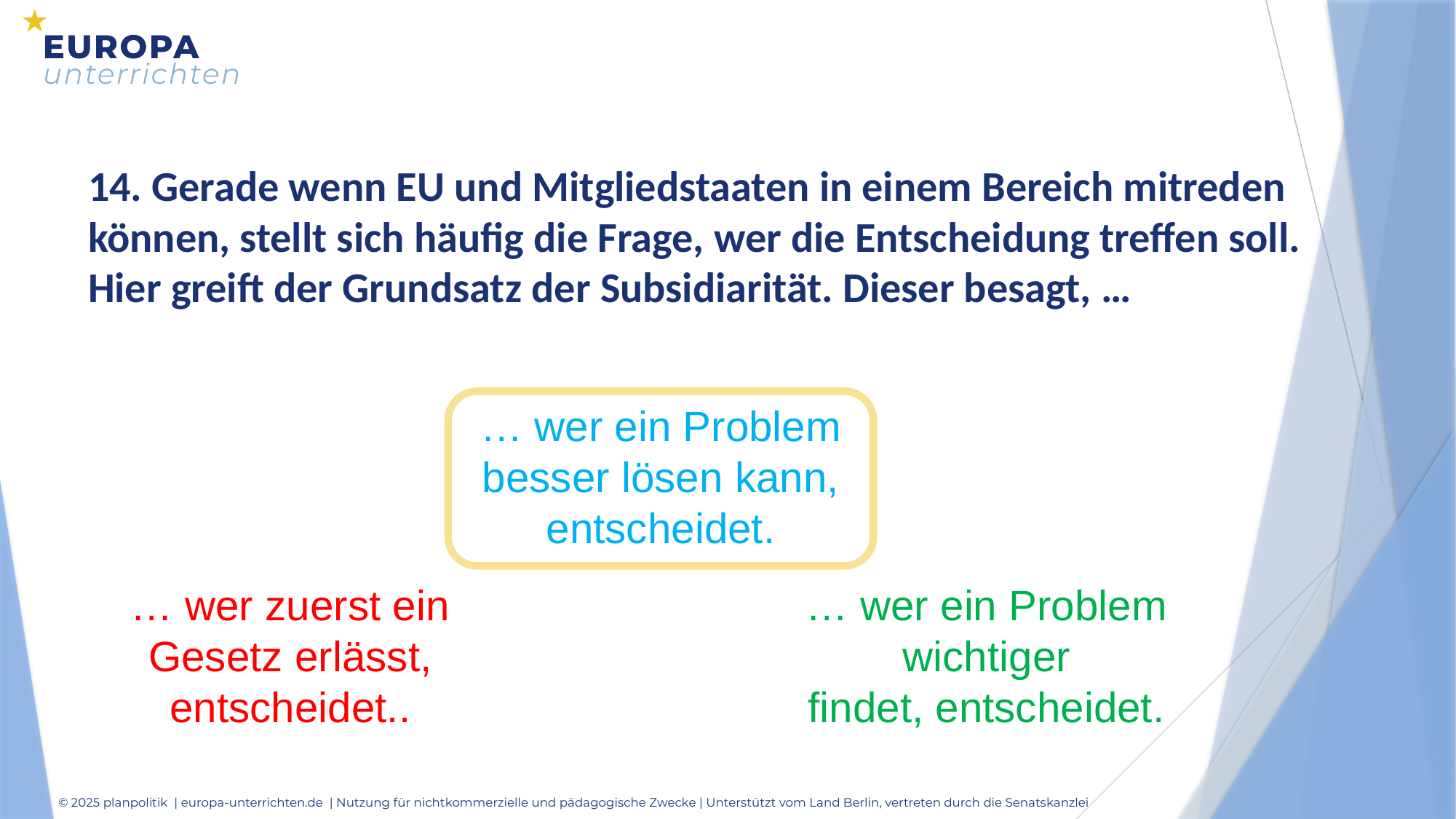

14. Gerade wenn EU und Mitgliedstaaten in einem Bereich mitreden können, stellt sich häufig die Frage, wer die Entscheidung treffen soll. Hier greift der Grundsatz der Subsidiarität. Dieser besagt, …

… wer ein Problem besser lösen kann, entscheidet.
… wer zuerst ein Gesetz erlässt, entscheidet..
… wer ein Problem wichtiger
 findet, entscheidet.